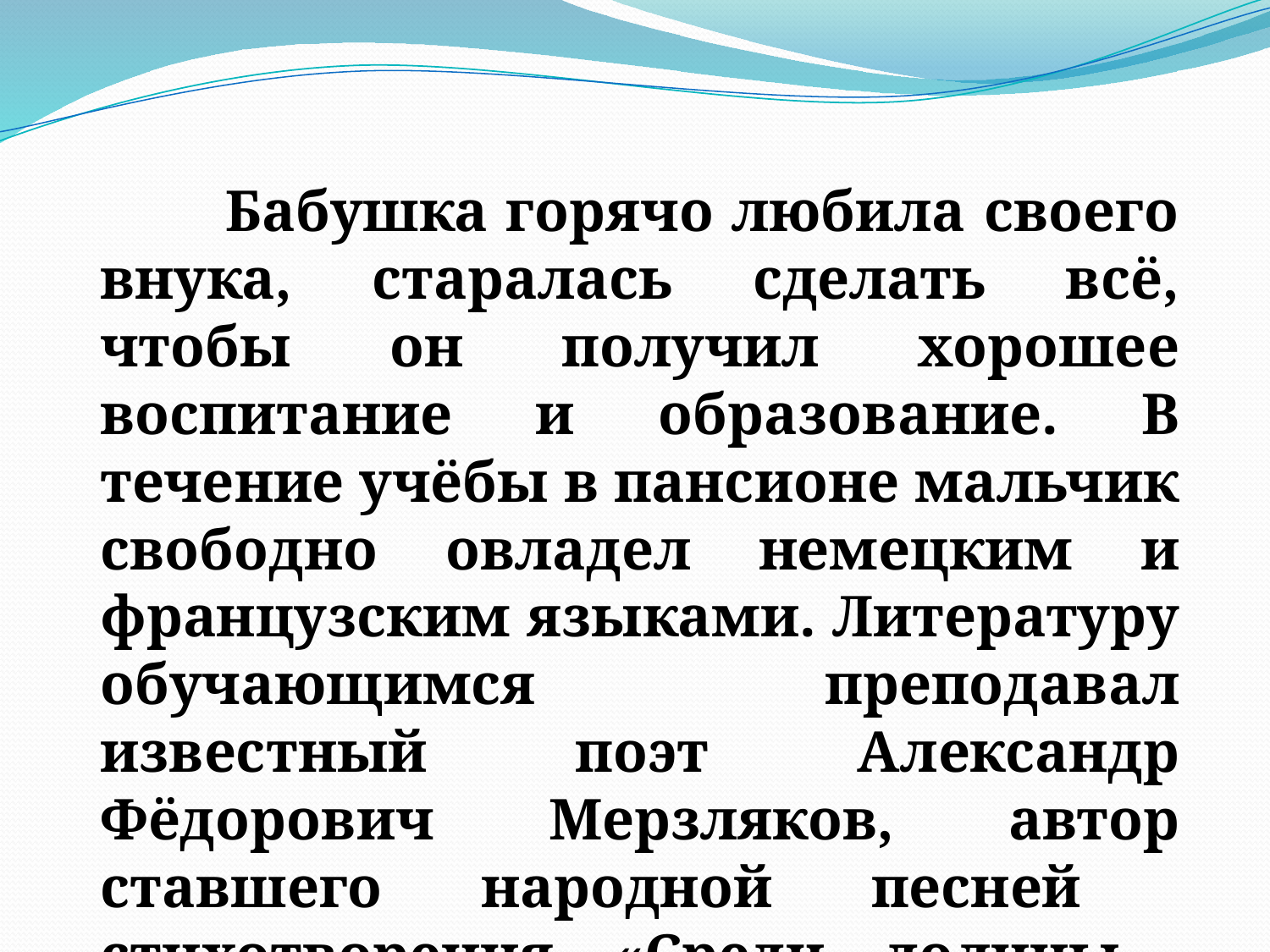

Бабушка горячо любила своего внука, старалась сделать всё, чтобы он получил хорошее воспитание и образование. В течение учёбы в пансионе мальчик свободно овладел немецким и французским языками. Литературу обучающимся преподавал известный поэт Александр Фёдорович Мерзляков, автор ставшего народной песней  стихотворения «Среди долины  ровныя».